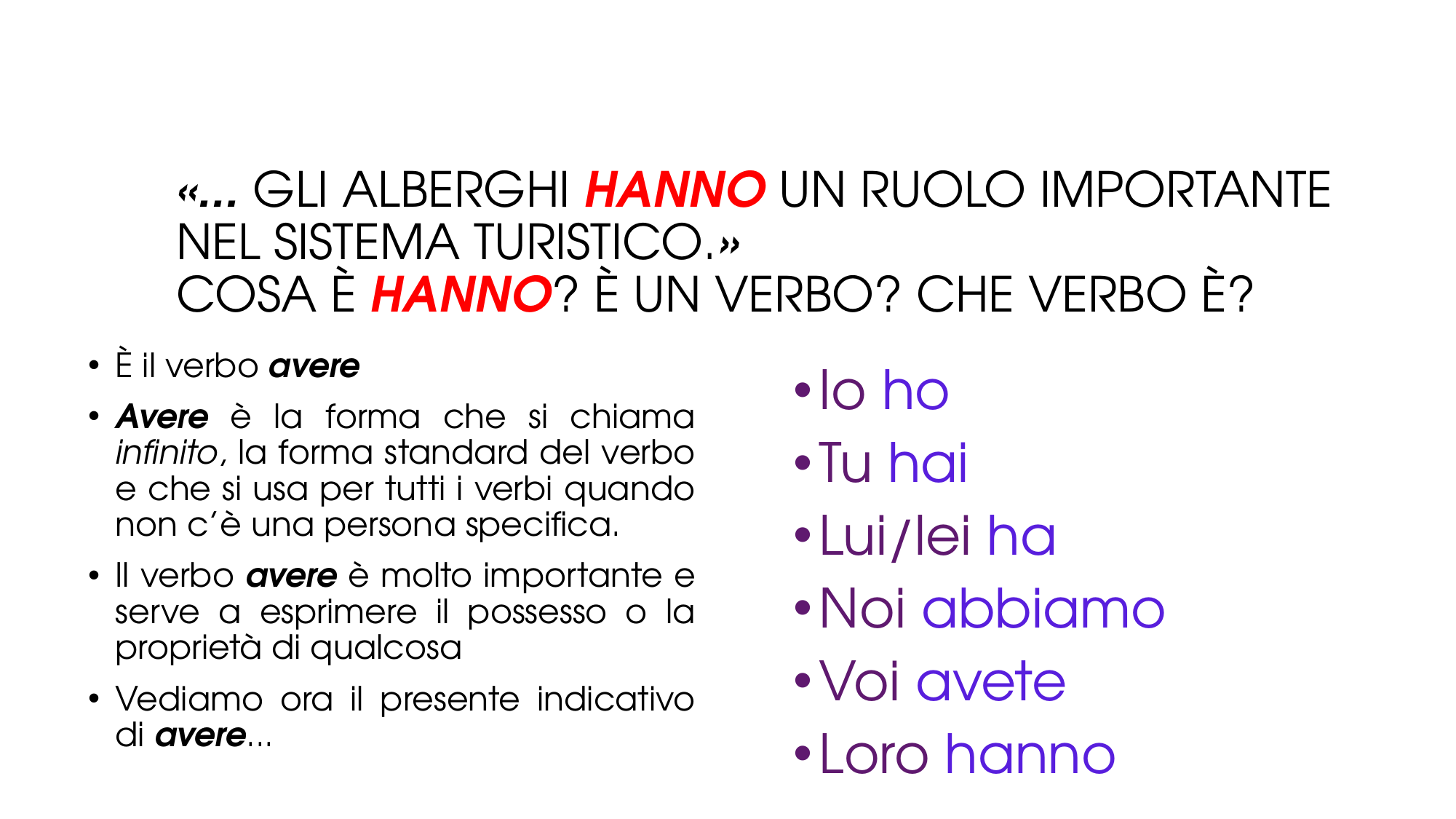

# «... gli alberghi hanno un RUOLO importante nel sistema turistico.» Cosa è hanno? È un verbo? Che verbo è?
È il verbo avere
Avere è la forma che si chiama infinito, la forma standard del verbo e che si usa per tutti i verbi quando non c’è una persona specifica.
Il verbo avere è molto importante e serve a esprimere il possesso o la proprietà di qualcosa
Vediamo ora il presente indicativo di avere...
Io ho
Tu hai
Lui/lei ha
Noi abbiamo
Voi avete
Loro hanno